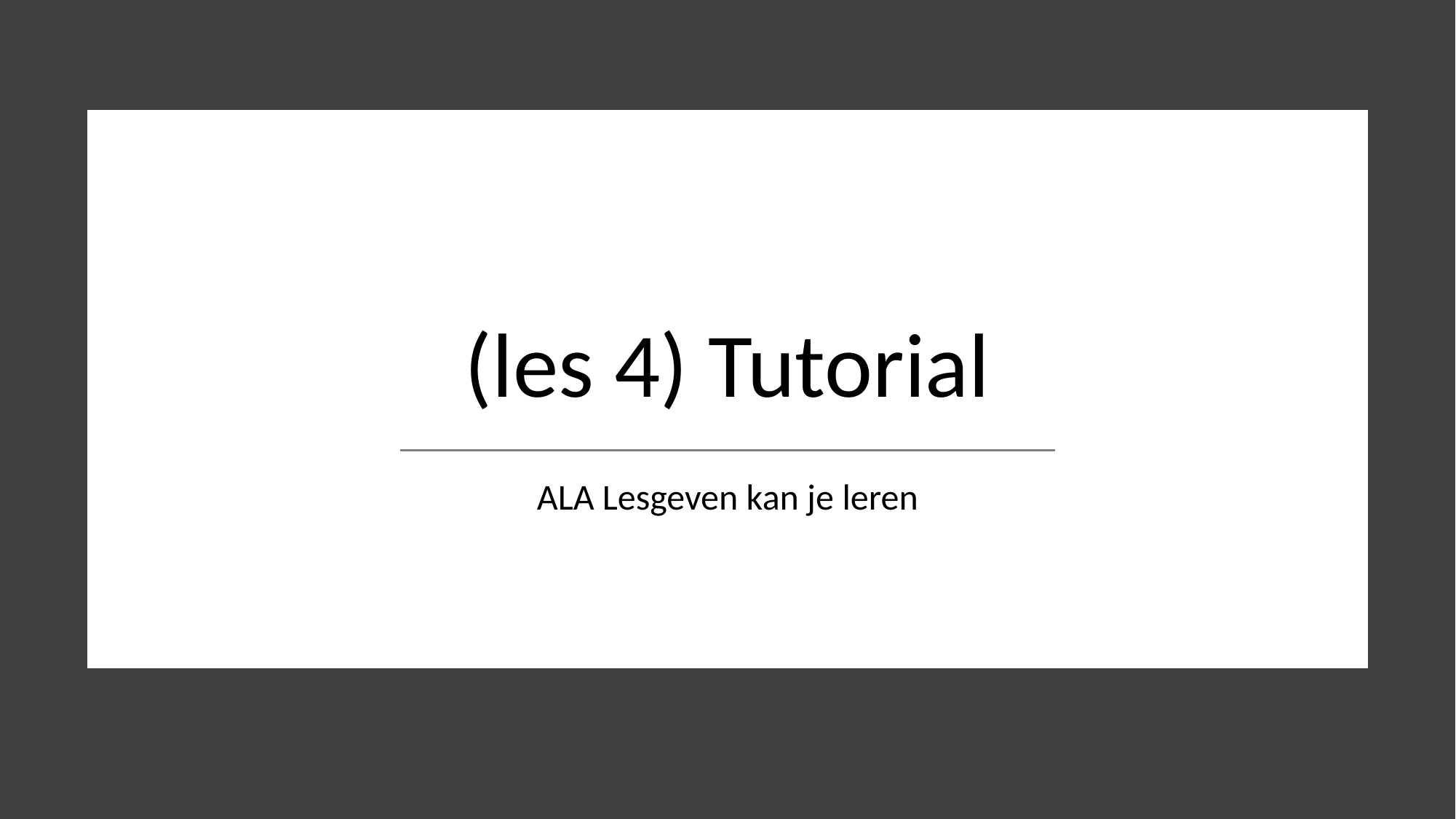

# (les 4) Tutorial
ALA Lesgeven kan je leren